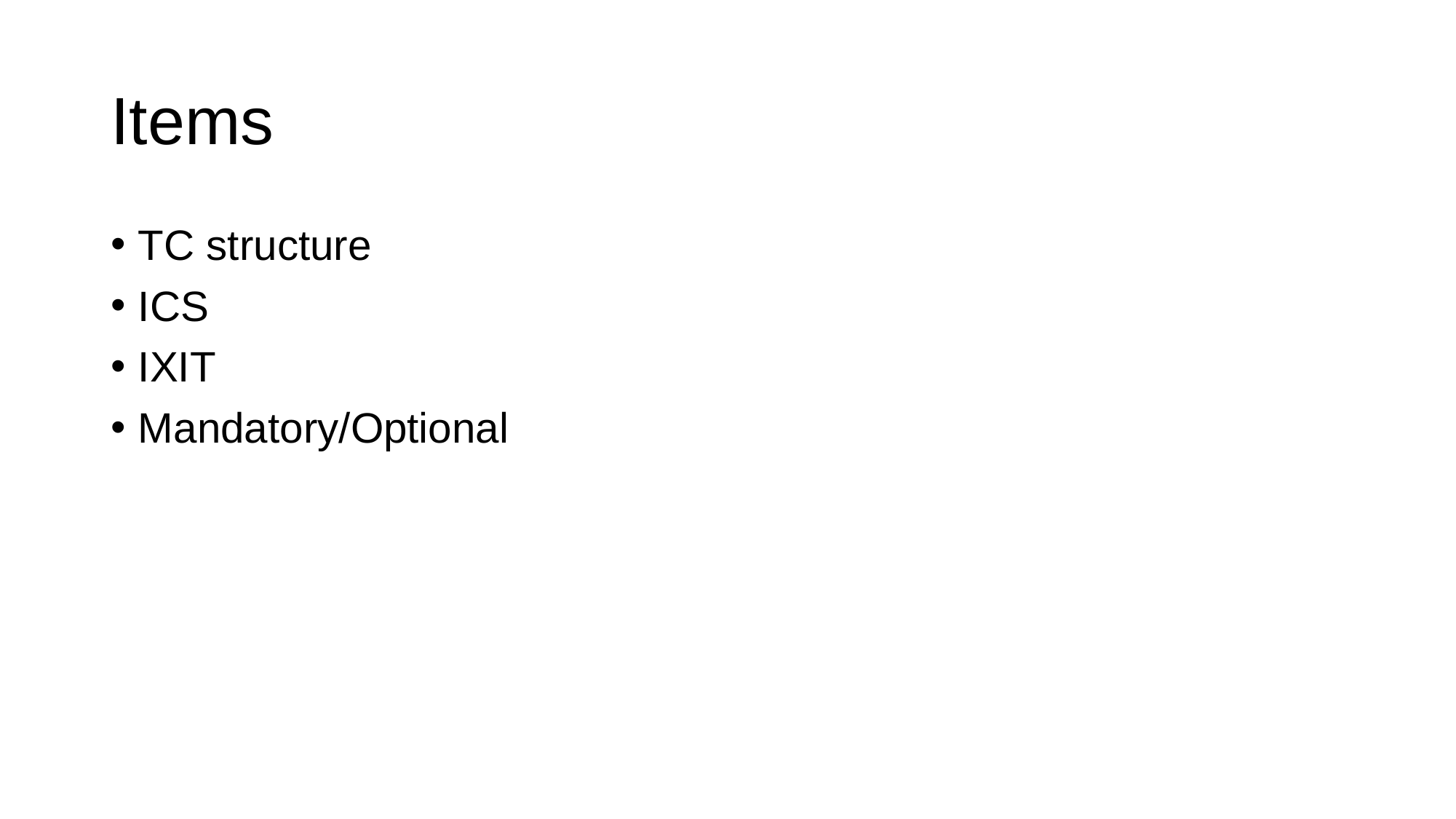

# Items
TC structure
ICS
IXIT
Mandatory/Optional